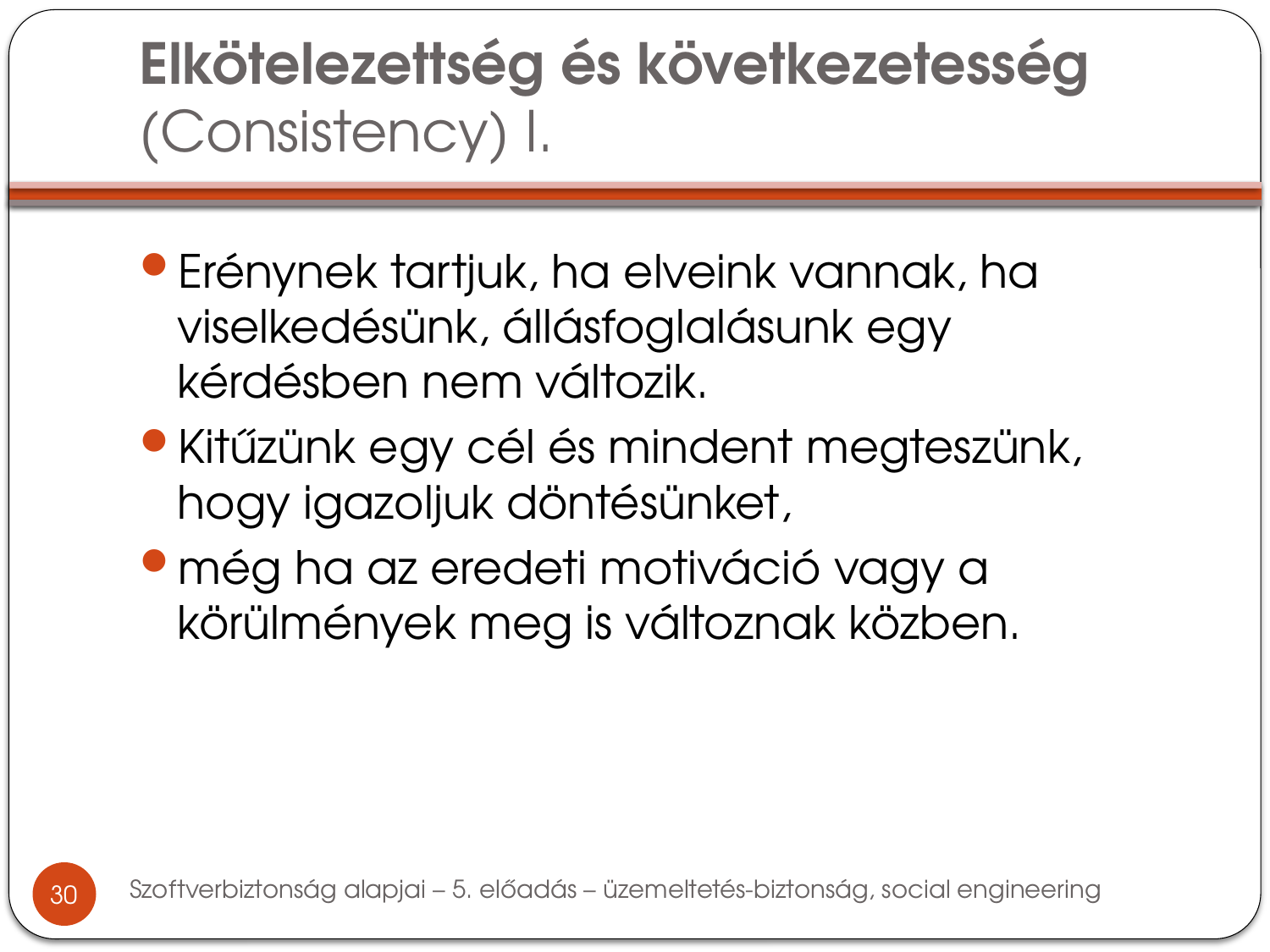

# Elkötelezettség és következetesség (Consistency) I.
Erénynek tartjuk, ha elveink vannak, ha viselkedésünk, állásfoglalásunk egy kérdésben nem változik.
Kitűzünk egy cél és mindent megteszünk, hogy igazoljuk döntésünket,
még ha az eredeti motiváció vagy a körülmények meg is változnak közben.

Szoftverbiztonság alapjai – 5. előadás – üzemeltetés-biztonság, social engineering
30